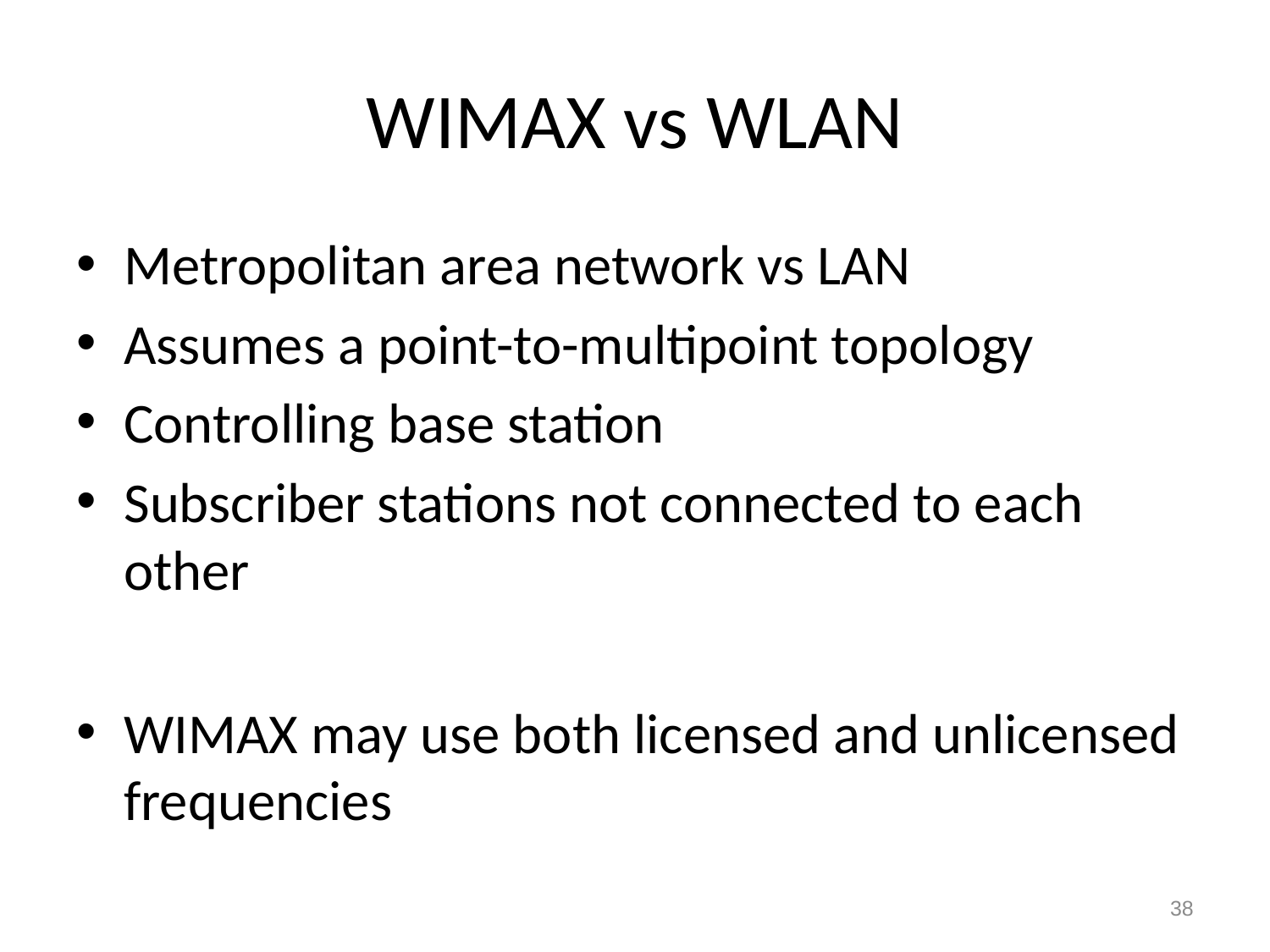

# WIMAX vs WLAN
Metropolitan area network vs LAN
Assumes a point-to-multipoint topology
Controlling base station
Subscriber stations not connected to each other

WIMAX may use both licensed and unlicensed frequencies
38